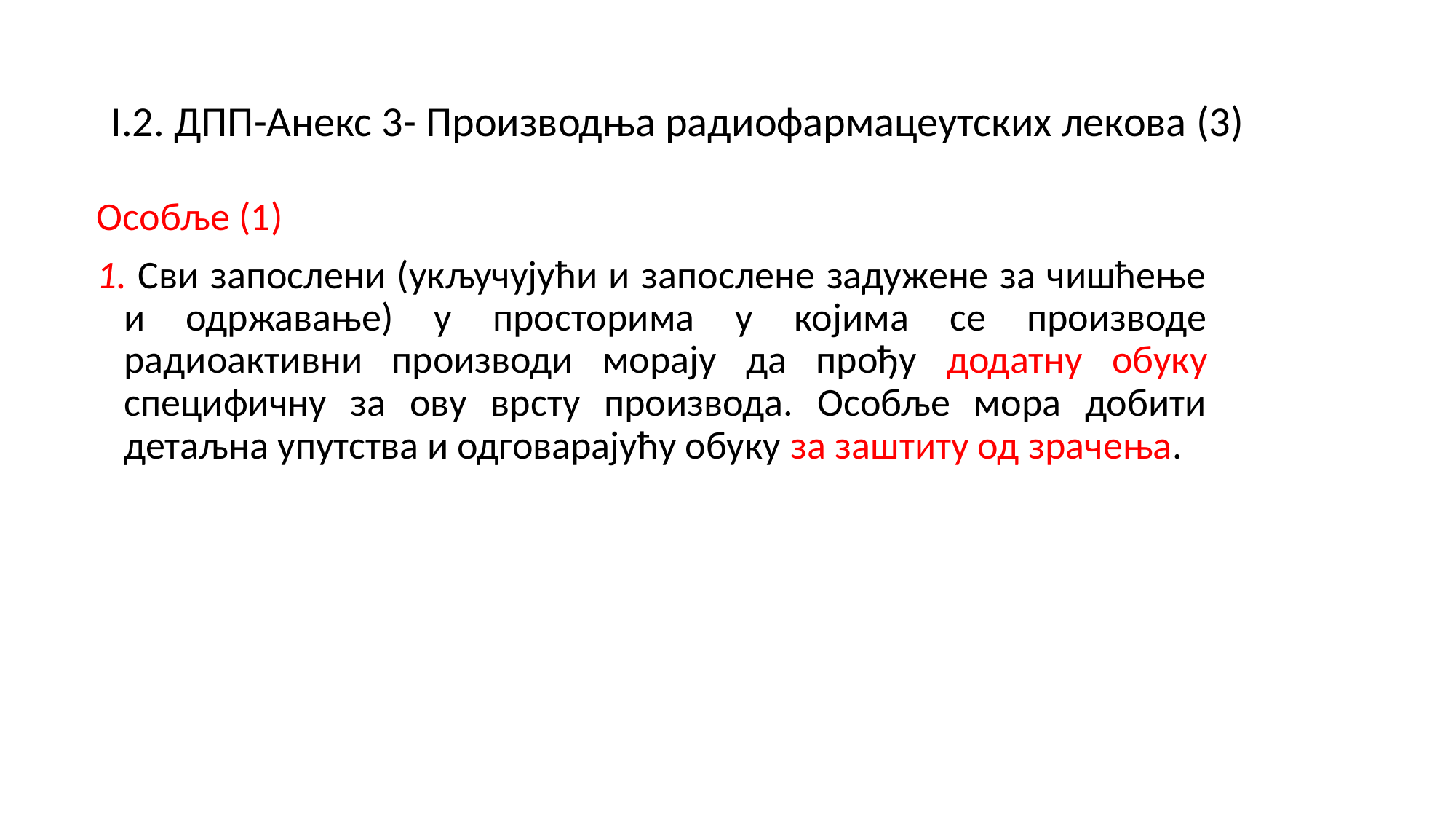

# I.2. ДПП-Анекс 3- Производња радиофармацеутских лекова (3)
Особље (1)
1. Сви запослени (укључујући и запослене задужене за чишћење и одржавање) у просторима у којима се производе радиоактивни производи морају да прођу додатну обуку специфичну за ову врсту производа. Особље мора добити детаљна упутства и одговарајућу обуку за заштиту од зрачења.